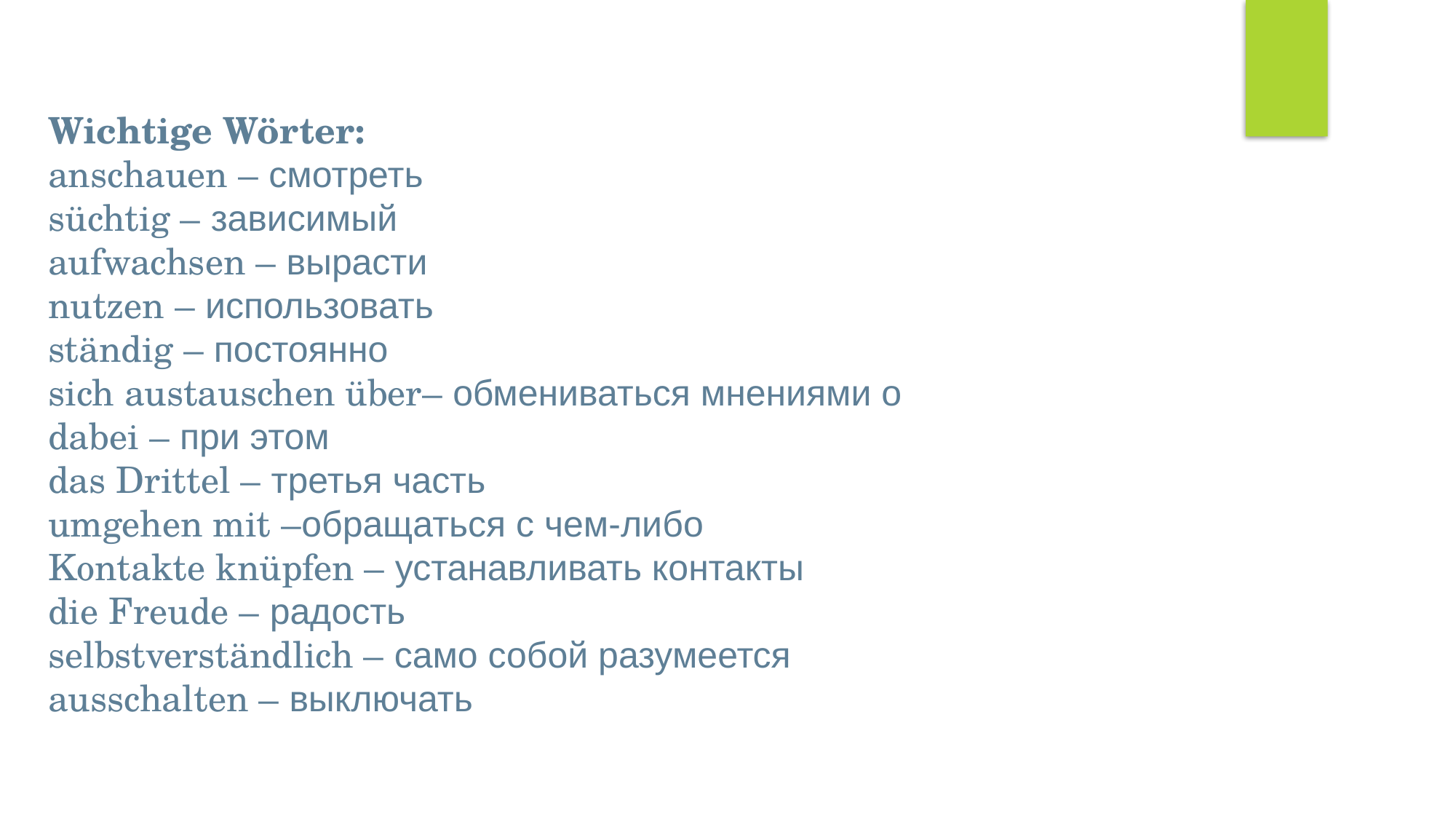

Wichtige Wörter:
anschauen – смотреть
süchtig – зависимый
aufwachsen – вырасти
nutzen – использовать
ständig – постоянно
sich austauschen über– обмениваться мнениями о
dabei – при этом
das Drittel – третья часть
umgehen mit –обращаться с чем-либо
Kontakte knüpfen – устанавливать контакты
die Freude – радость
selbstverständlich – само собой разумеется
ausschalten – выключать